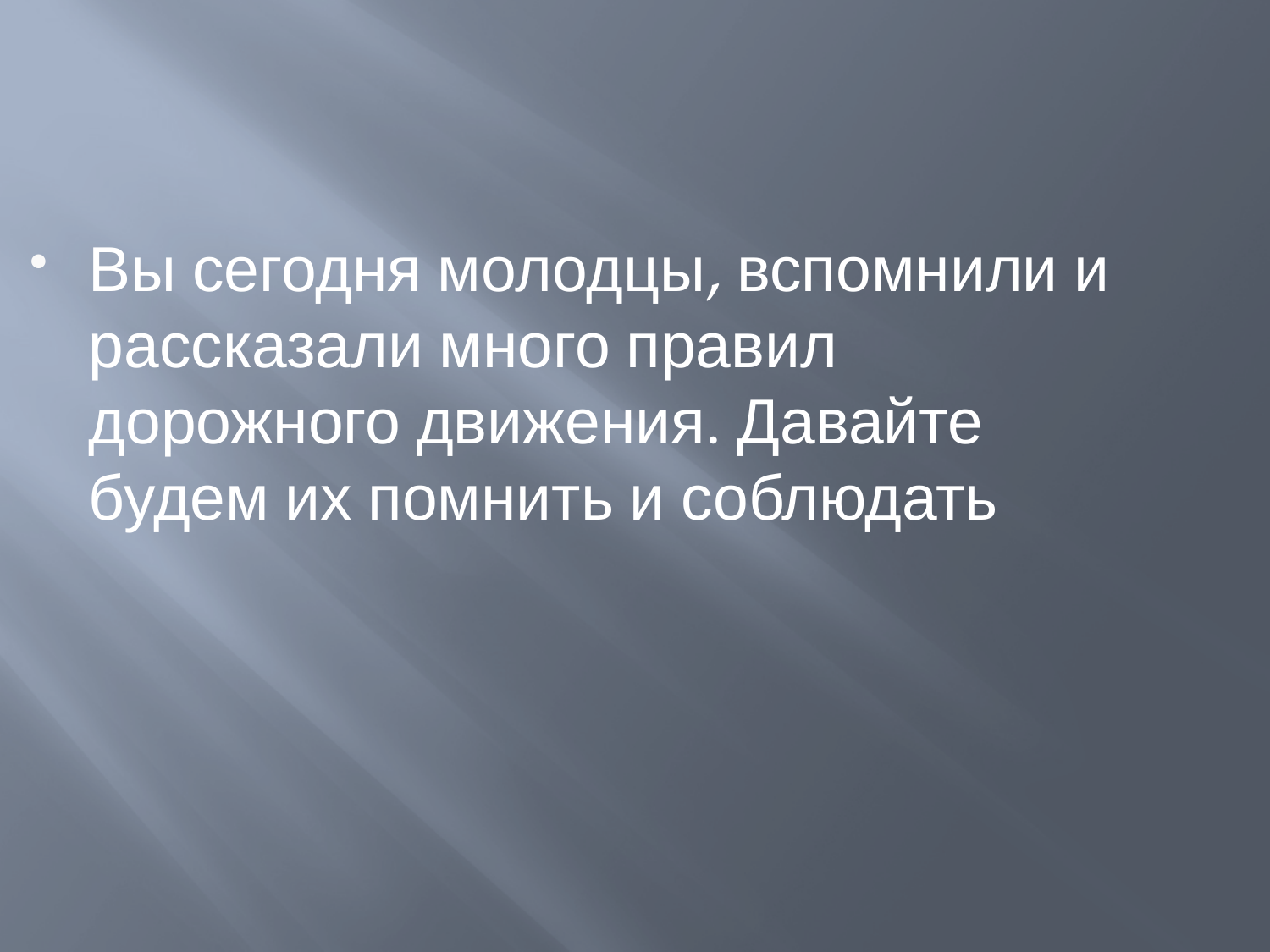

Вы сегодня молодцы, вспомнили и рассказали много правил дорожного движения. Давайте будем их помнить и соблюдать